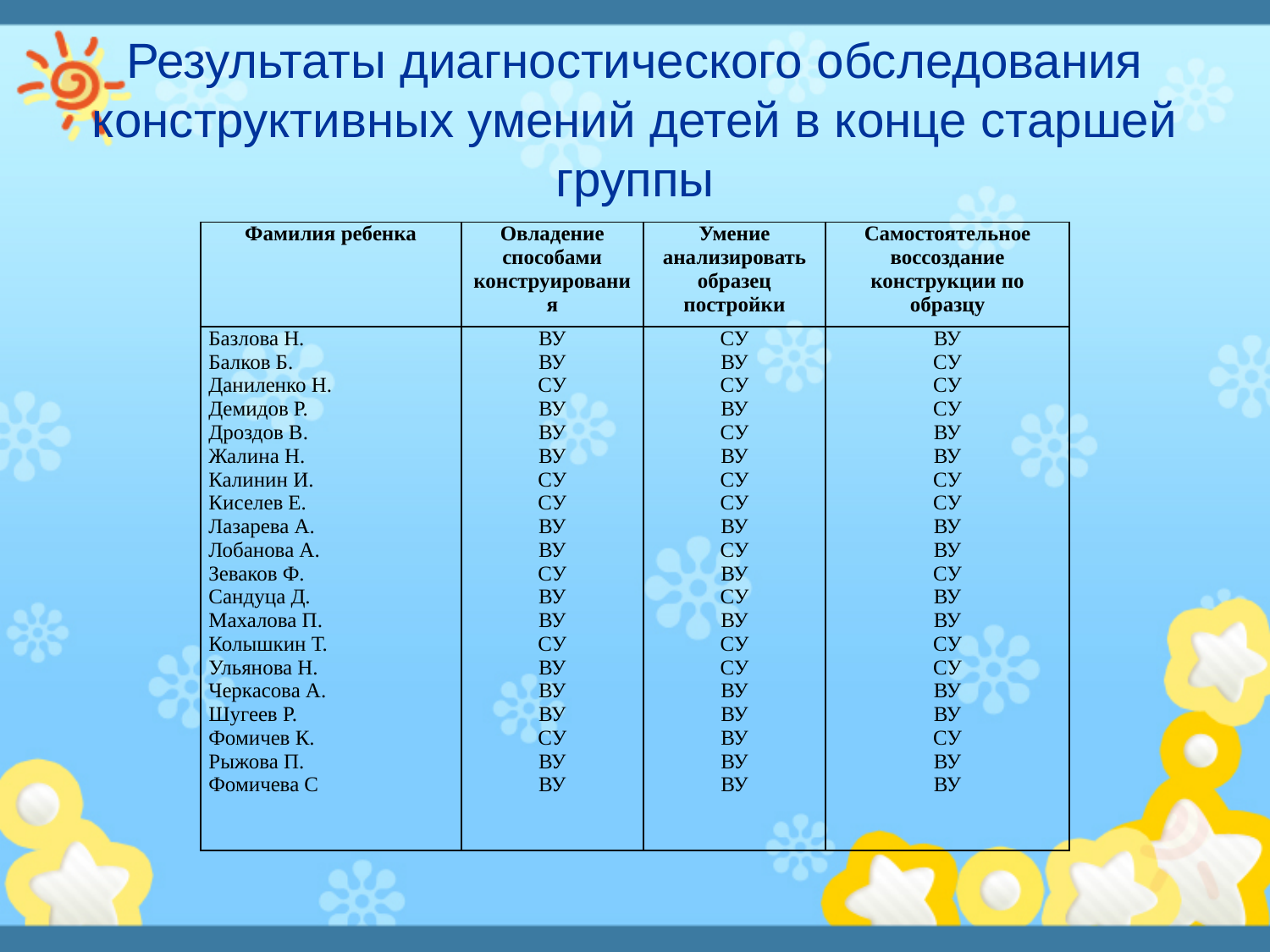

# Результаты диагностического обследования конструктивных умений детей в конце старшей группы
| Фамилия ребенка | Овладение способами конструирования | Умение анализировать образец постройки | Самостоятельное воссоздание конструкции по образцу |
| --- | --- | --- | --- |
| Базлова Н. Балков Б. Даниленко Н. Демидов Р. Дроздов В. Жалина Н. Калинин И. Киселев Е. Лазарева А. Лобанова А. Зеваков Ф. Сандуца Д. Махалова П. Колышкин Т. Ульянова Н. Черкасова А. Шугеев Р. Фомичев К. Рыжова П. Фомичева С | ВУ ВУ СУ ВУ ВУ ВУ СУ СУ ВУ ВУ СУ ВУ ВУ СУ ВУ ВУ ВУ СУ ВУ ВУ | СУ ВУ СУ ВУ СУ ВУ СУ СУ ВУ СУ ВУ СУ ВУ СУ СУ ВУ ВУ ВУ ВУ ВУ | ВУ СУ СУ СУ ВУ ВУ СУ СУ ВУ ВУ СУ ВУ ВУ СУ СУ ВУ ВУ СУ ВУ ВУ |